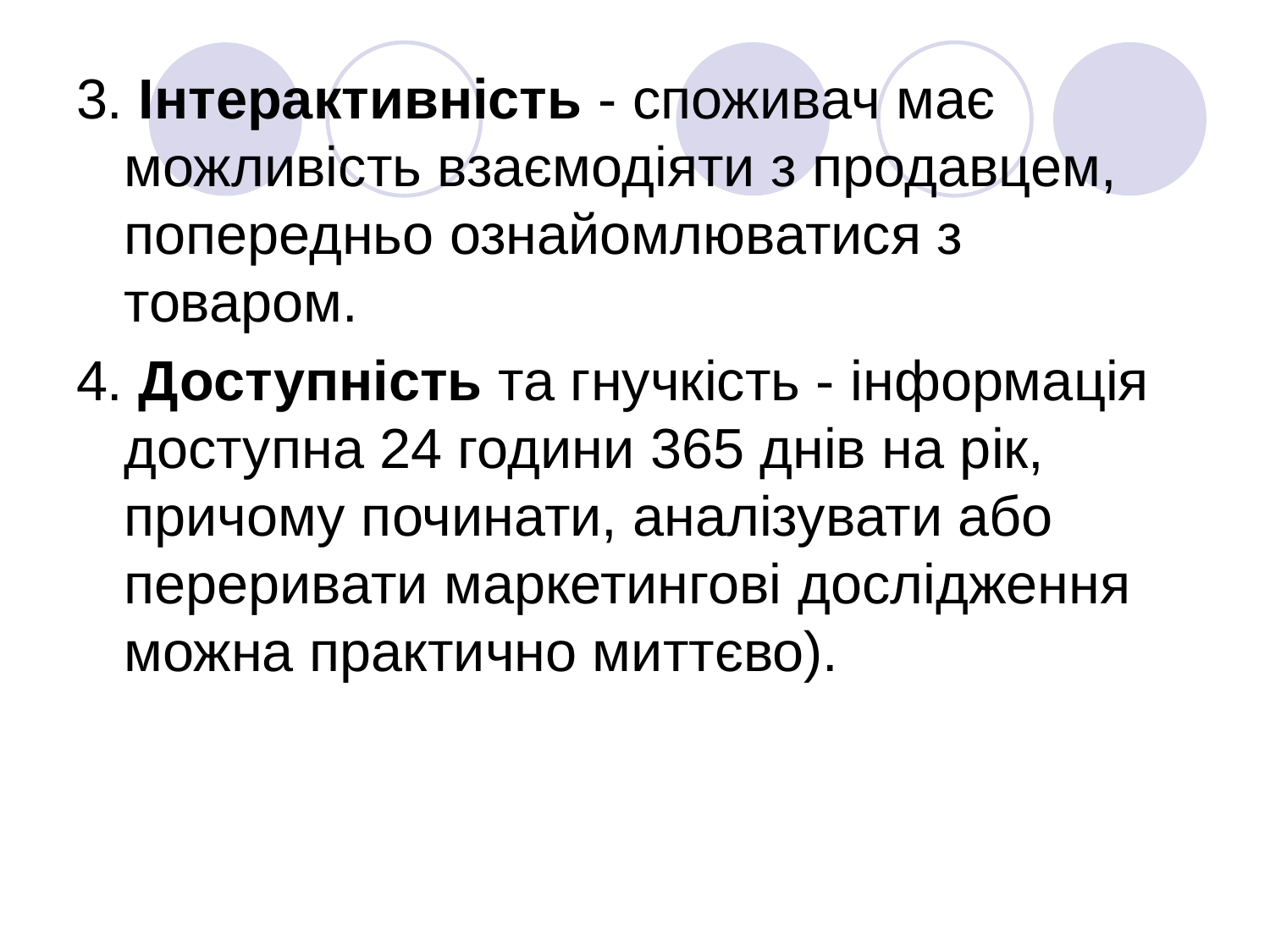

3. Інтерактивність - споживач має можливість взаємодіяти з продавцем, попередньо ознайомлюватися з товаром.
4. Доступність та гнучкість - інформація доступна 24 години 365 днів на рік, причому починати, аналізувати або переривати маркетингові дослідження можна практично миттєво).